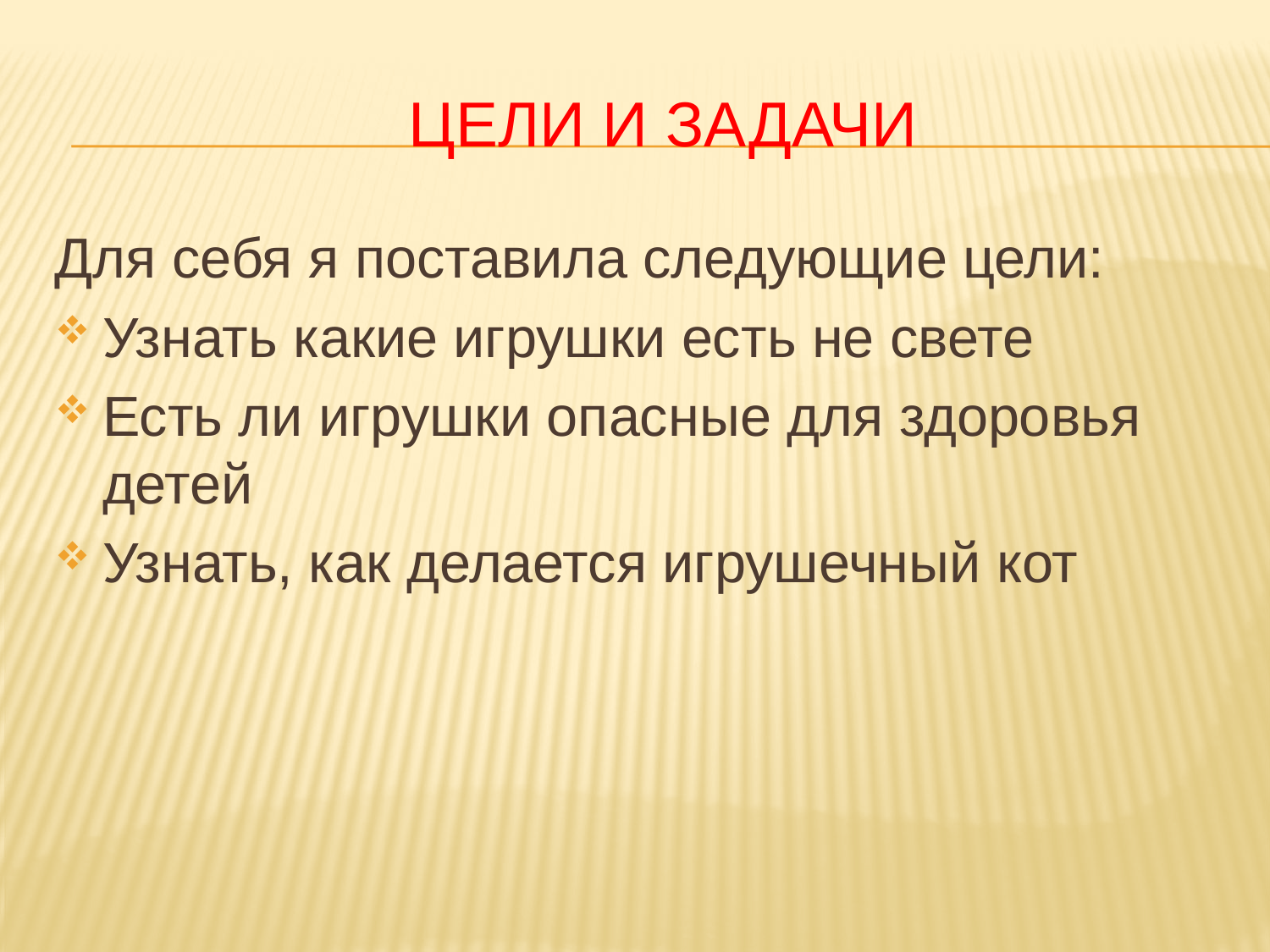

# Цели и задачи
Для себя я поставила следующие цели:
Узнать какие игрушки есть не свете
Есть ли игрушки опасные для здоровья детей
Узнать, как делается игрушечный кот